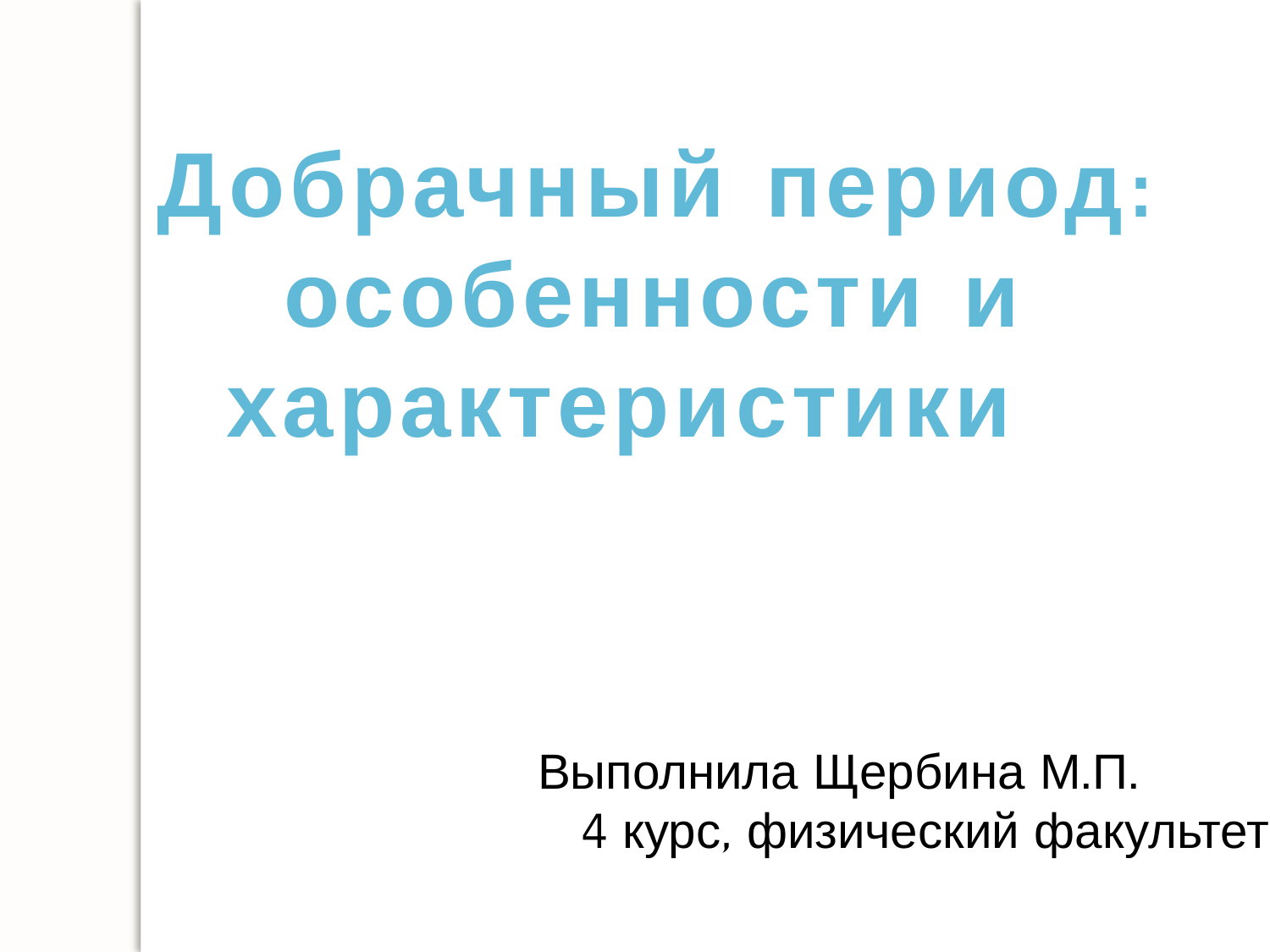

Добрачный период:
особенности и характеристики
Выполнила Щербина М.П.
   4 курс, физический факультет